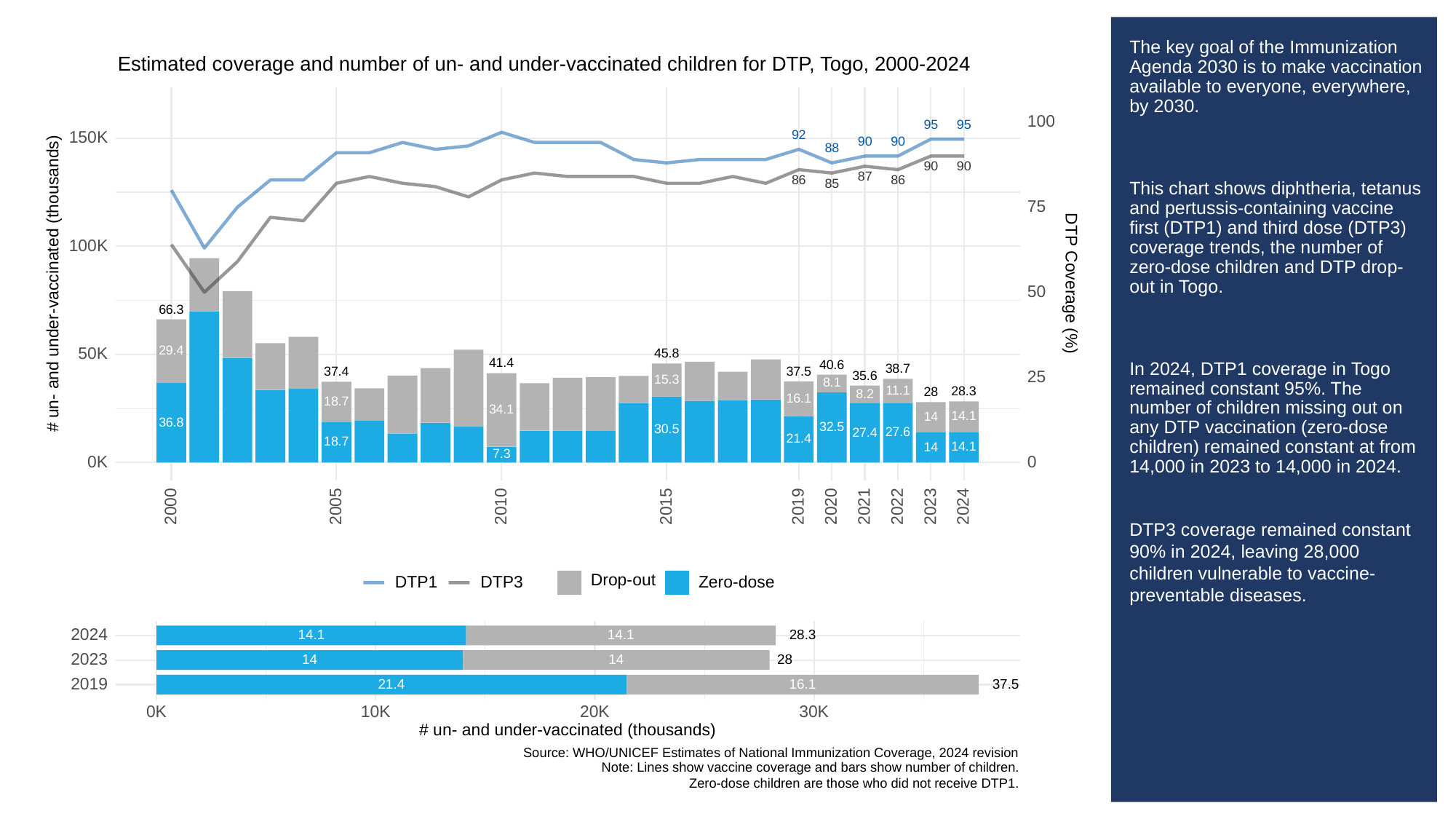

# The key goal of the Immunization Agenda 2030 is to make vaccination available to everyone, everywhere, by 2030.

This chart shows diphtheria, tetanus and pertussis-containing vaccine first (DTP1) and third dose (DTP3) coverage trends, the number of zero-dose children and DTP drop-out in Togo.

In 2024, DTP1 coverage in Togo remained constant 95%. The number of children missing out on any DTP vaccination (zero-dose children) remained constant at from 14,000 in 2023 to 14,000 in 2024.

DTP3 coverage remained constant 90% in 2024, leaving 28,000 children vulnerable to vaccine-preventable diseases.

Estimated coverage and number of un- and under-vaccinated children for DTP, Togo, 2000-2024

100
95
95
92
150K

90
90

88

90
90
87
86
86
85

75
100K

# un- and under-vaccinated (thousands)
DTP Coverage (%)
50

66.3

29.4
50K
45.8

41.4

40.6

38.7
37.5
37.4

25
35.6

15.3

8.1

11.1
28.3
28

8.2

16.1

18.7

34.1

14.1
14

36.8

32.5

30.5

27.6
27.4

21.4
18.7
14.1
14

7.3
0K
0

2023
2000
2005
2010
2015
2019
2020
2021
2022
2024

Drop-out
DTP3
Zero-dose
DTP1

2024
28.3
14.1
14.1

2023
28
14
14

2019
37.5
16.1
21.4

30K
0K
10K
20K
# un- and under-vaccinated (thousands)
Source: WHO/UNICEF Estimates of National Immunization Coverage, 2024 revision
Note: Lines show vaccine coverage and bars show number of children.
Zero-dose children are those who did not receive DTP1.